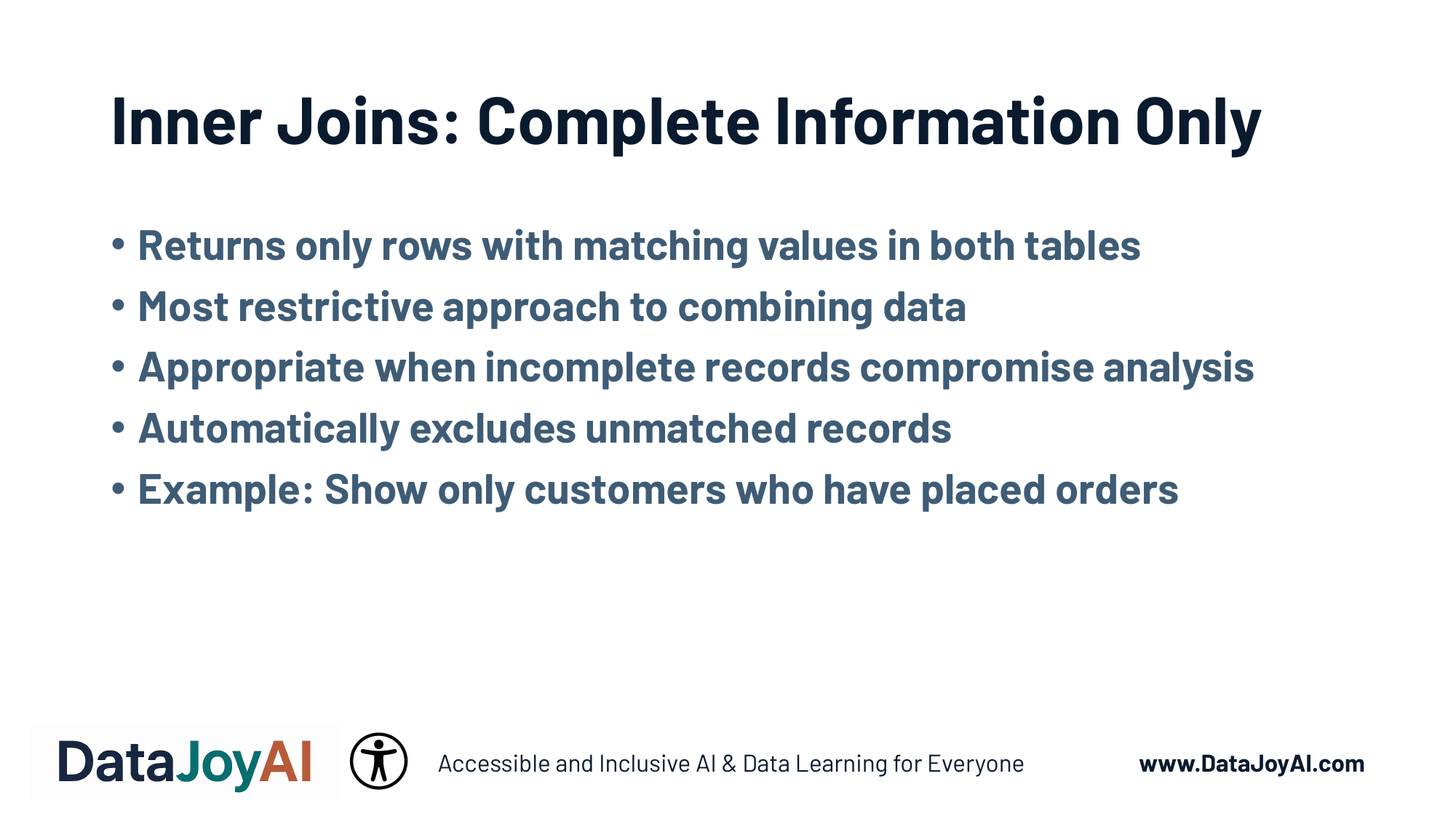

# Inner Joins: Complete Information Only
Returns only rows with matching values in both tables
Most restrictive approach to combining data
Appropriate when incomplete records compromise analysis
Automatically excludes unmatched records
Example: Show only customers who have placed orders